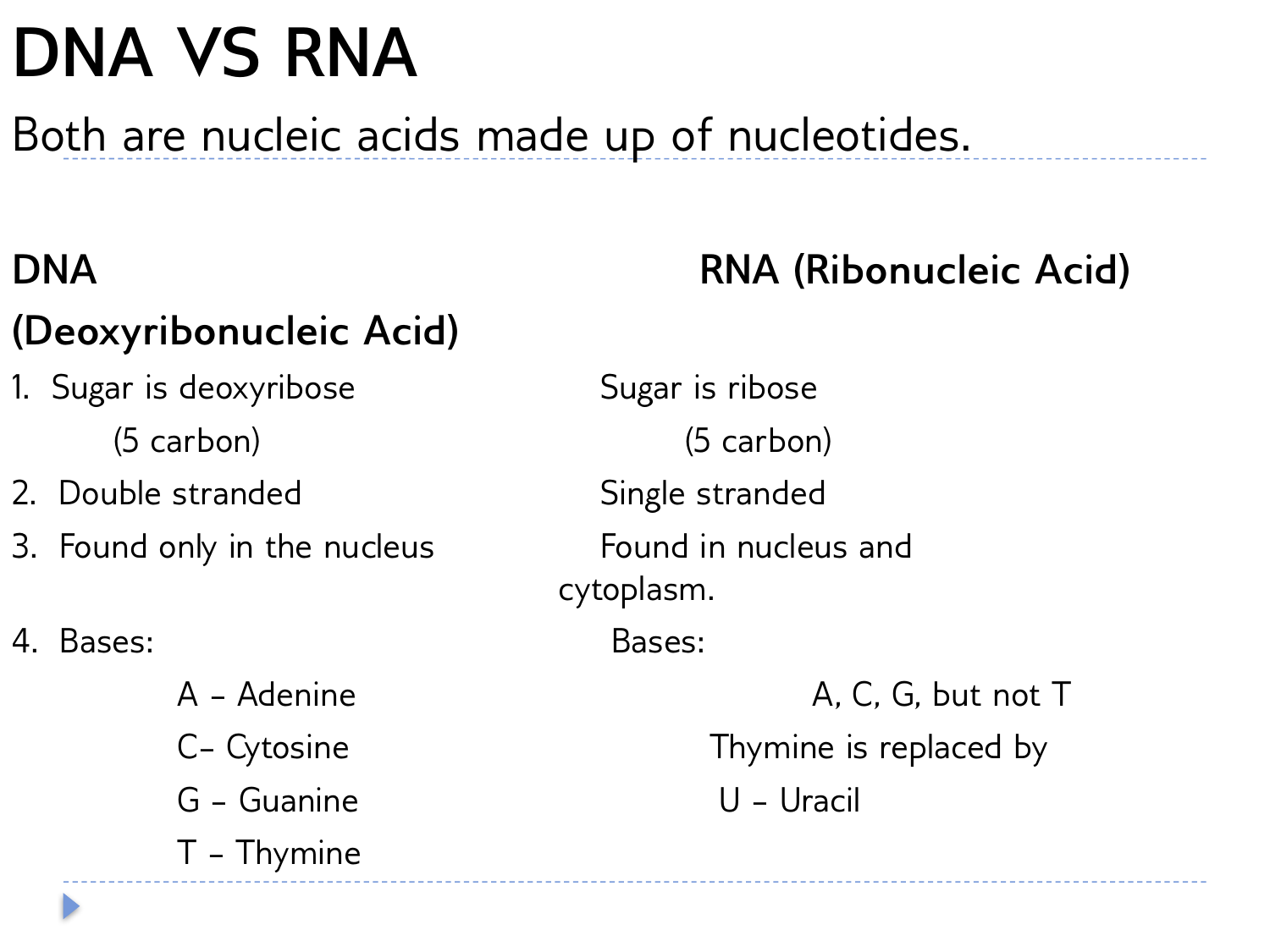

DNA VS RNA
Both are nucleic acids made up of nucleotides.

DNA					 RNA (Ribonucleic Acid)
(Deoxyribonucleic Acid)
1.  Sugar is deoxyribose 		    Sugar is ribose
	      (5 carbon)				(5 carbon)
2.  Double stranded			    Single stranded
3.  Found only in the nucleus 	    Found in nucleus and 							cytoplasm.
4.  Bases:				     Bases:
		A – Adenine				A, C, G, but not T
		C– Cytosine                                  Thymine is replaced by
		G – Guanine                                  U – Uracil
		T – Thymine